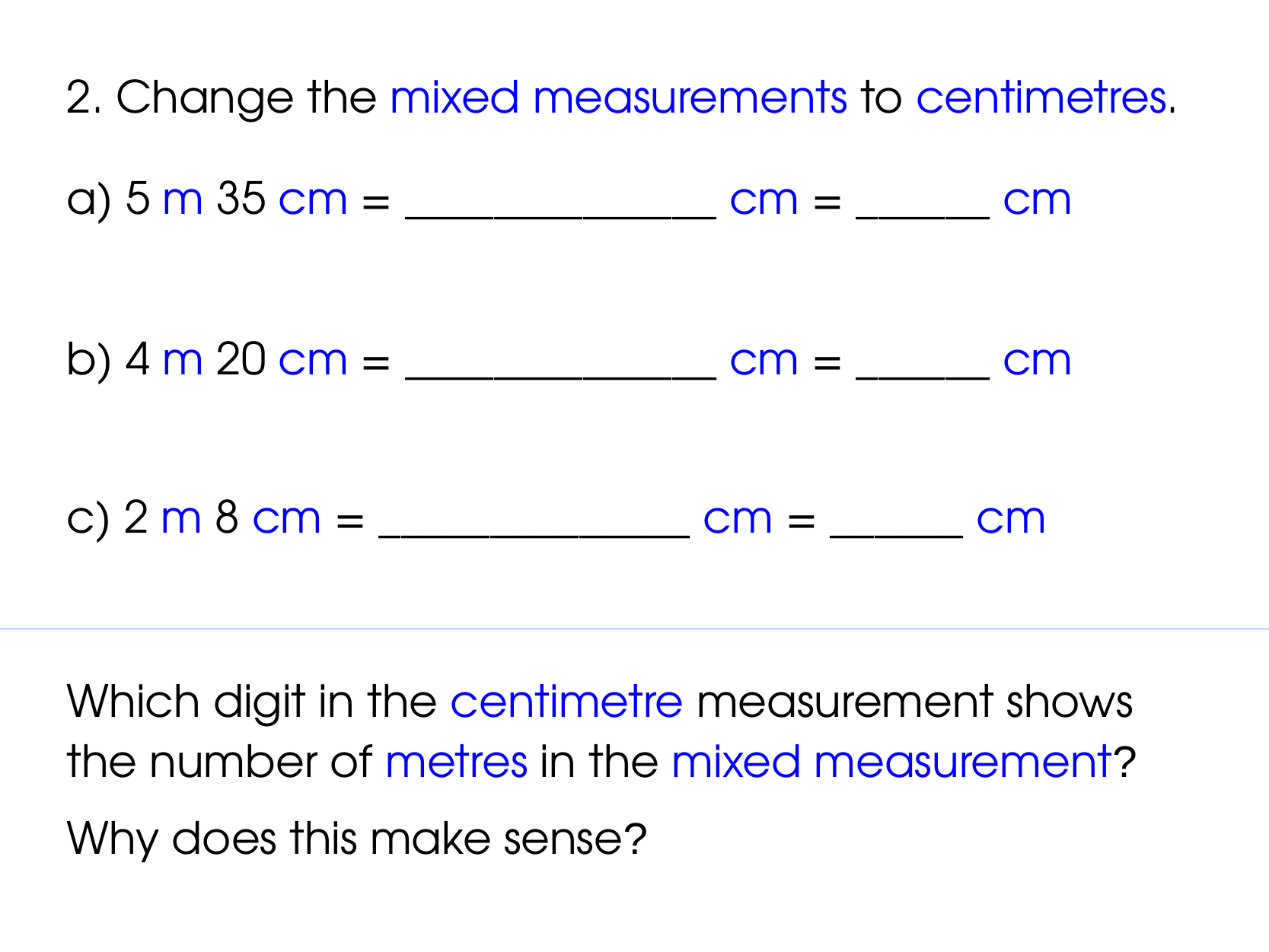

2. Change the mixed measurements to centimetres.
a) 5 m 35 cm = ______________ cm = ______ cm
b) 4 m 20 cm = ______________ cm = ______ cm
c) 2 m 8 cm = ______________ cm = ______ cm
Which digit in the centimetre measurement shows
the number of metres in the mixed measurement?
Why does this make sense?